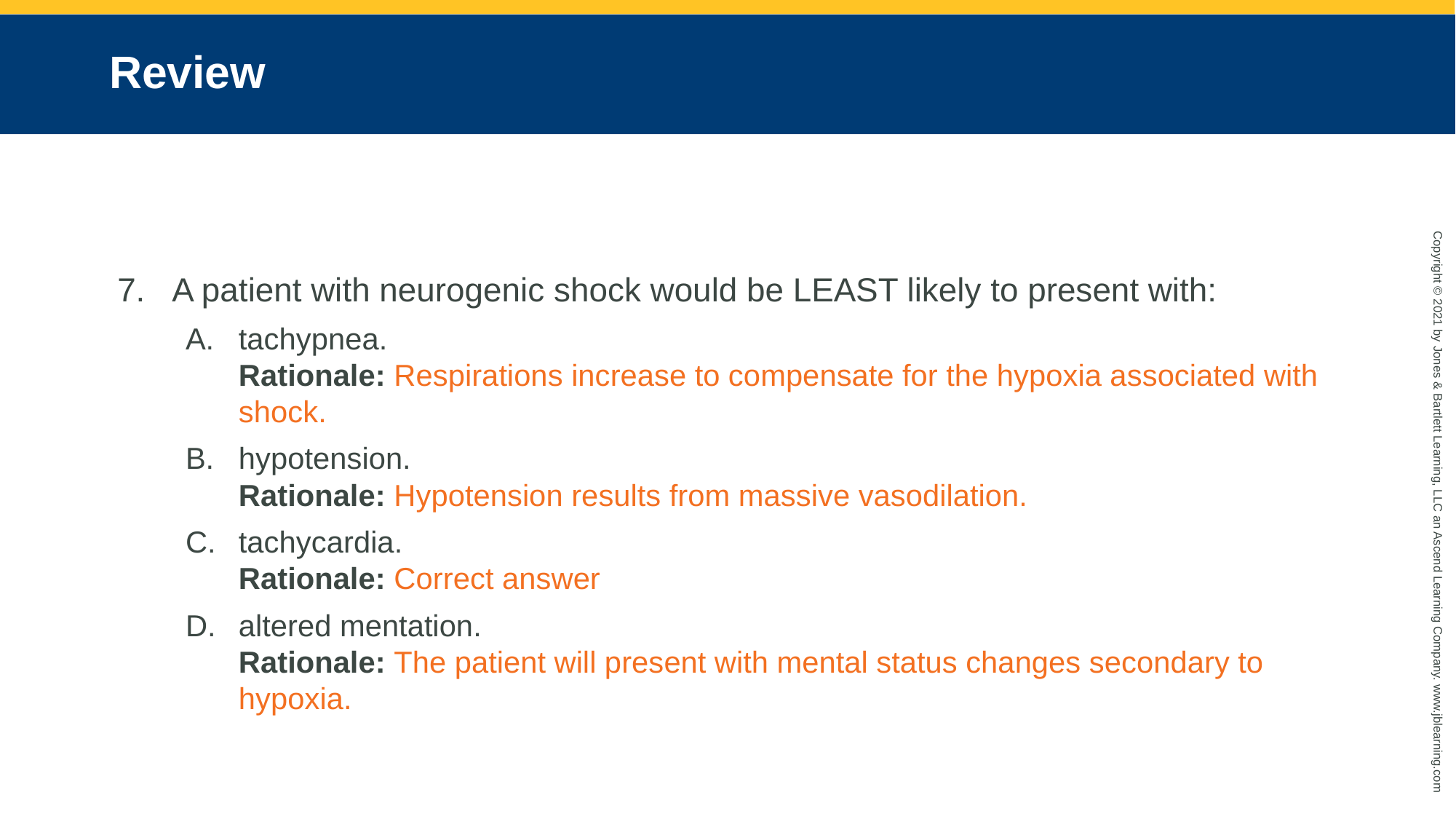

# Review
A patient with neurogenic shock would be LEAST likely to present with:
tachypnea.
Rationale: Respirations increase to compensate for the hypoxia associated with shock.
hypotension.
Rationale: Hypotension results from massive vasodilation.
tachycardia.
Rationale: Correct answer
altered mentation.
Rationale: The patient will present with mental status changes secondary to hypoxia.